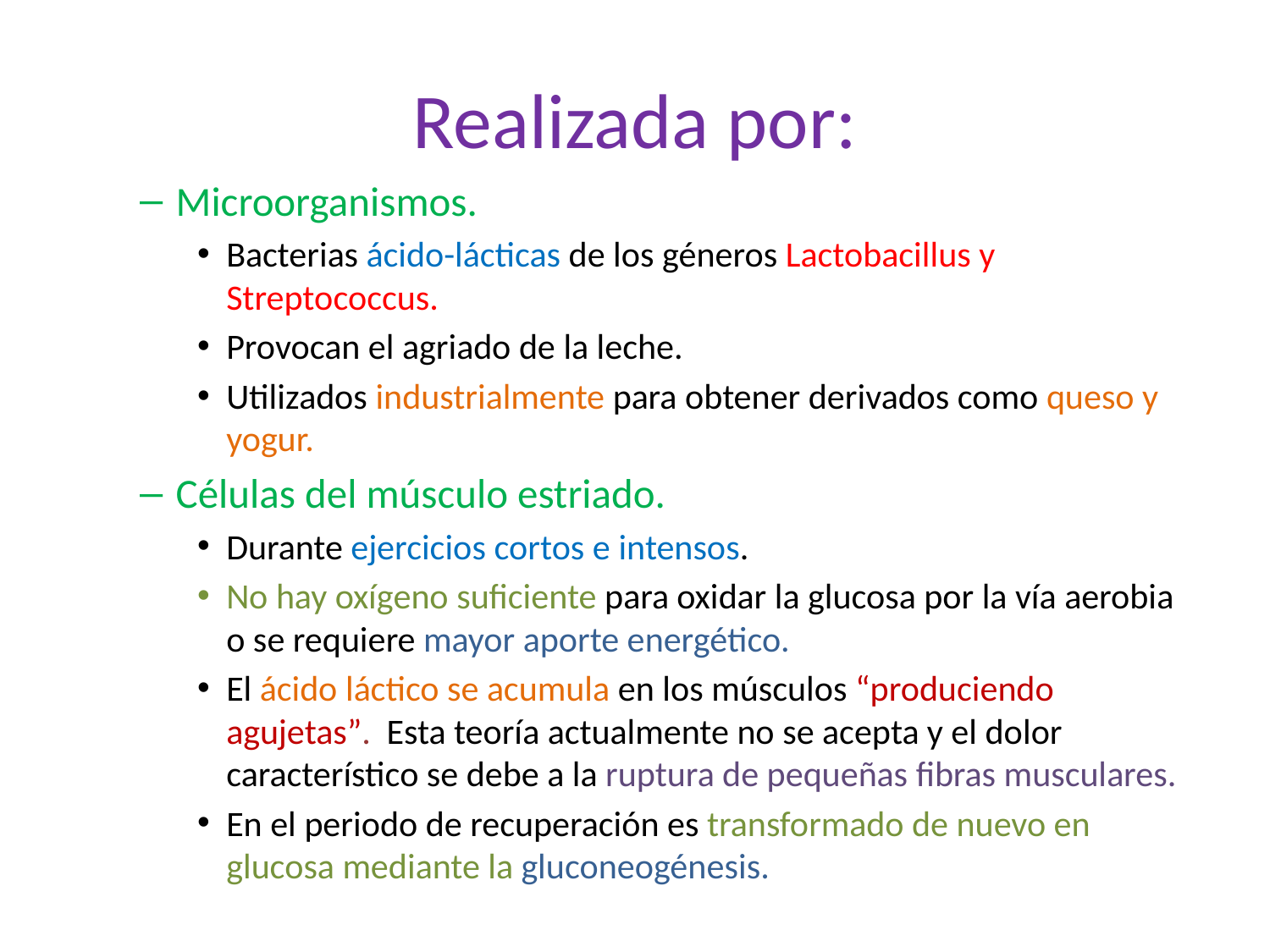

# Realizada por:
Microorganismos.
Bacterias ácido-lácticas de los géneros Lactobacillus y Streptococcus.
Provocan el agriado de la leche.
Utilizados industrialmente para obtener derivados como queso y yogur.
Células del músculo estriado.
Durante ejercicios cortos e intensos.
No hay oxígeno suficiente para oxidar la glucosa por la vía aerobia o se requiere mayor aporte energético.
El ácido láctico se acumula en los músculos “produciendo agujetas”.  Esta teoría actualmente no se acepta y el dolor característico se debe a la ruptura de pequeñas fibras musculares.
En el periodo de recuperación es transformado de nuevo en glucosa mediante la gluconeogénesis.